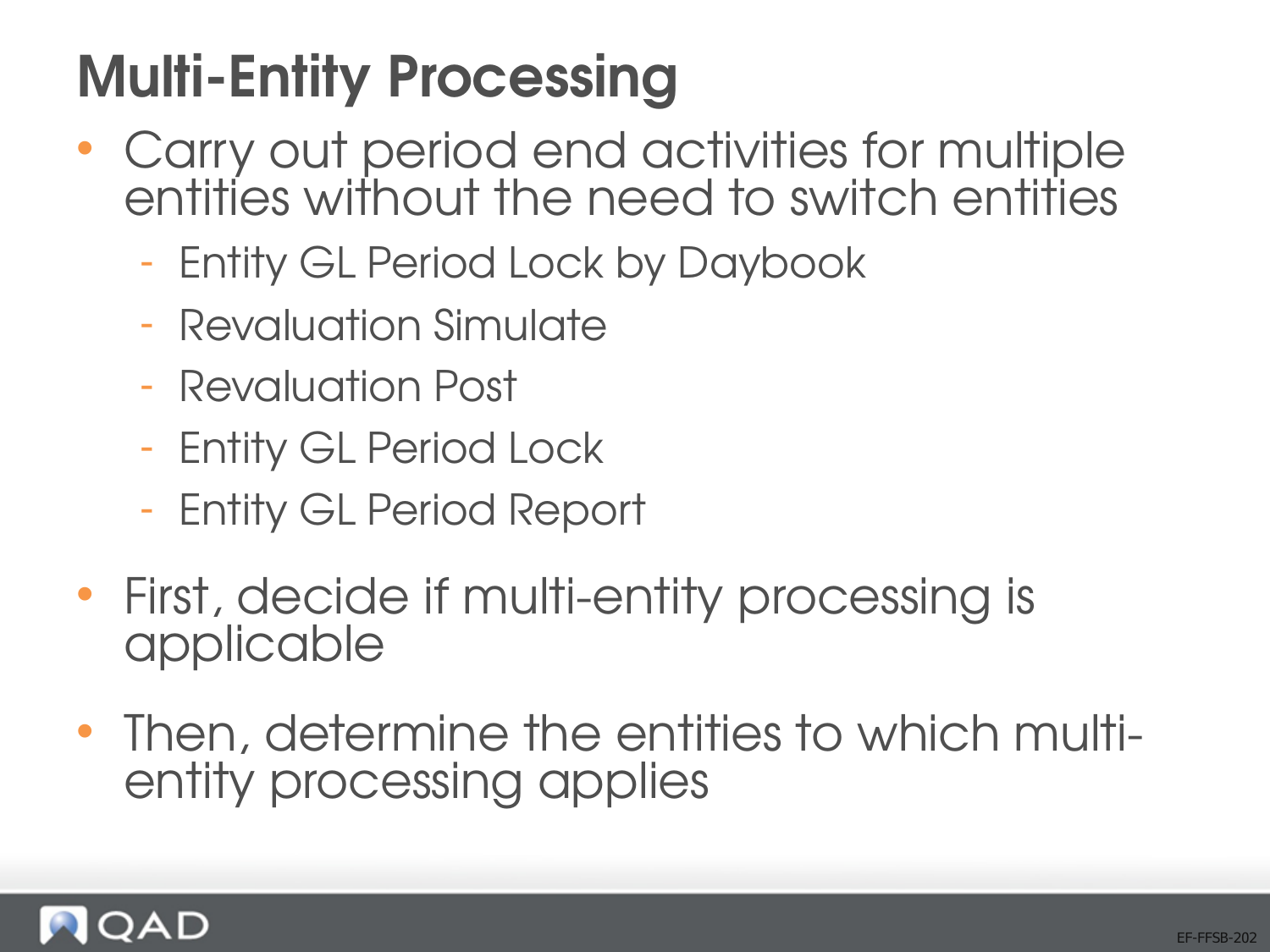

# Multi-Entity Processing
Carry out period end activities for multiple entities without the need to switch entities
Entity GL Period Lock by Daybook
Revaluation Simulate
Revaluation Post
Entity GL Period Lock
Entity GL Period Report
First, decide if multi-entity processing is applicable
Then, determine the entities to which multi-entity processing applies

EF-FFSB-202